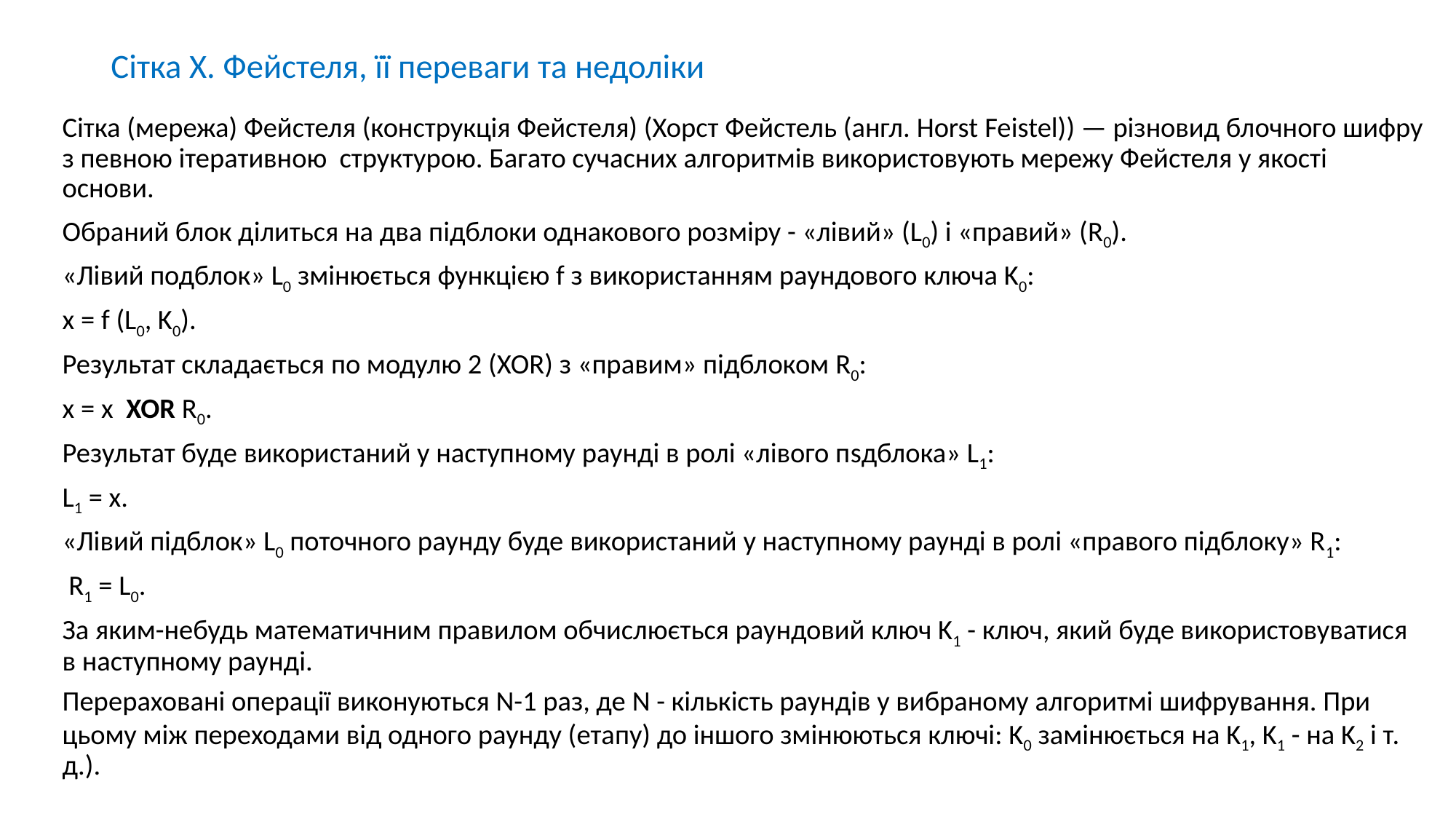

# Сітка Х. Фейстеля, її переваги та недоліки
Сітка (мережа) Фейстеля (конструкція Фейстеля) (Хорст Фейстель (англ. Horst Feistel)) — різновид блочного шифру з певною ітеративною  структурою. Багато сучасних алгоритмів використовують мережу Фейстеля у якості основи.
Обраний блок ділиться на два підблоки однакового розміру - «лівий» (L0) і «правий» (R0).
«Лівий подблок» L0 змінюється функцією f з використанням раундового ключа K0:
х = f (L0, K0).
Результат складається по модулю 2 (XOR) з «правим» підблоком R0:
х = х  XOR R0.
Результат буде використаний у наступному раунді в ролі «лівого пsдблока» L1:
L1 = х.
«Лівий підблок» L0 поточного раунду буде використаний у наступному раунді в ролі «правого підблоку» R1:
 R1 = L0.
За яким-небудь математичним правилом обчислюється раундовий ключ K1 - ключ, який буде використовуватися в наступному раунді.
Перераховані операції виконуються N-1 раз, де N - кількість раундів у вибраному алгоритмі шифрування. При цьому між переходами від одного раунду (етапу) до іншого змінюються ключі: K0 замінюється на K1, K1 - на K2 і т. д.).